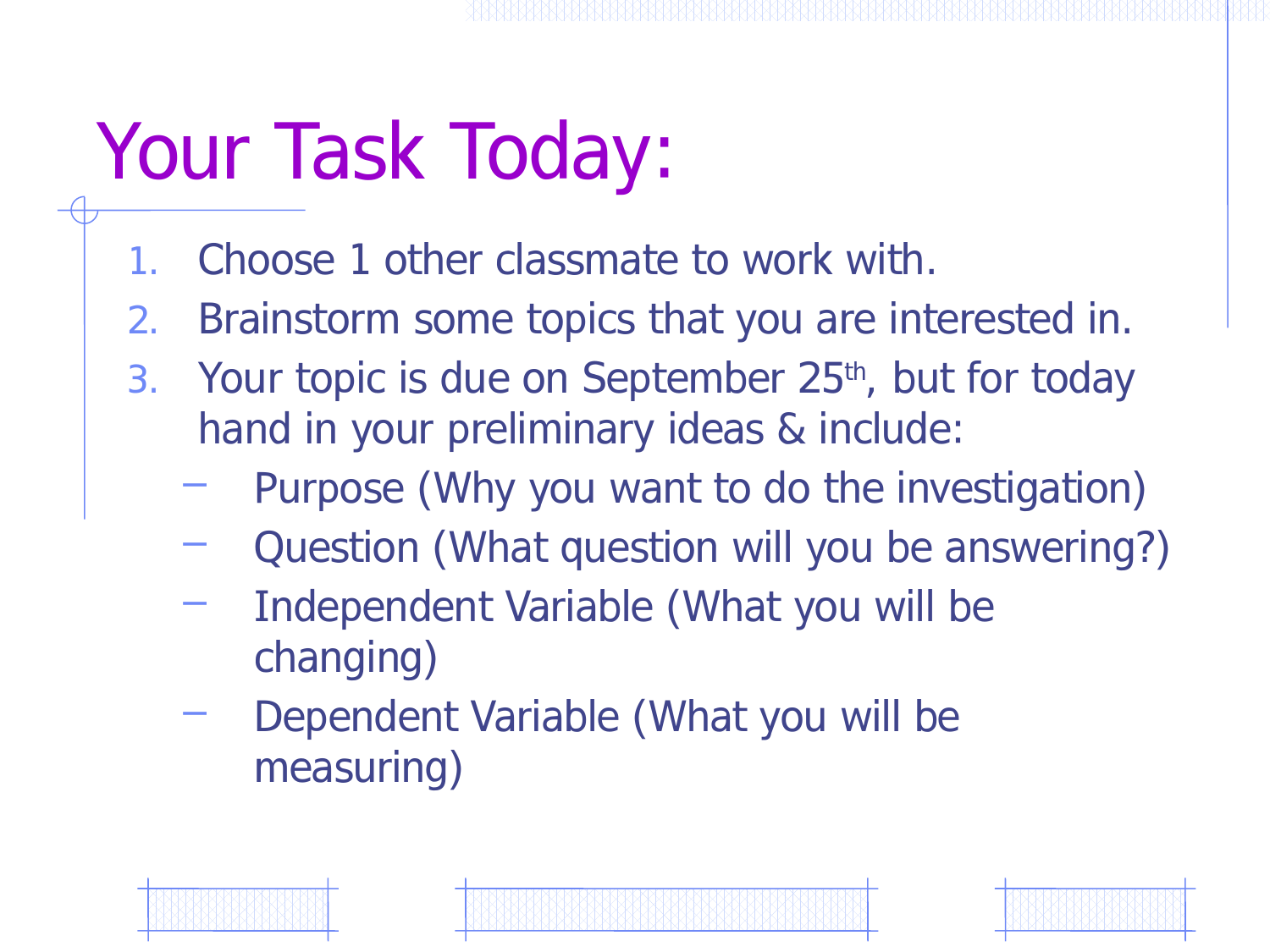

# Your Task Today:
Choose 1 other classmate to work with.
Brainstorm some topics that you are interested in.
Your topic is due on September 25th, but for today hand in your preliminary ideas & include:
Purpose (Why you want to do the investigation)
Question (What question will you be answering?)
Independent Variable (What you will be changing)
Dependent Variable (What you will be measuring)